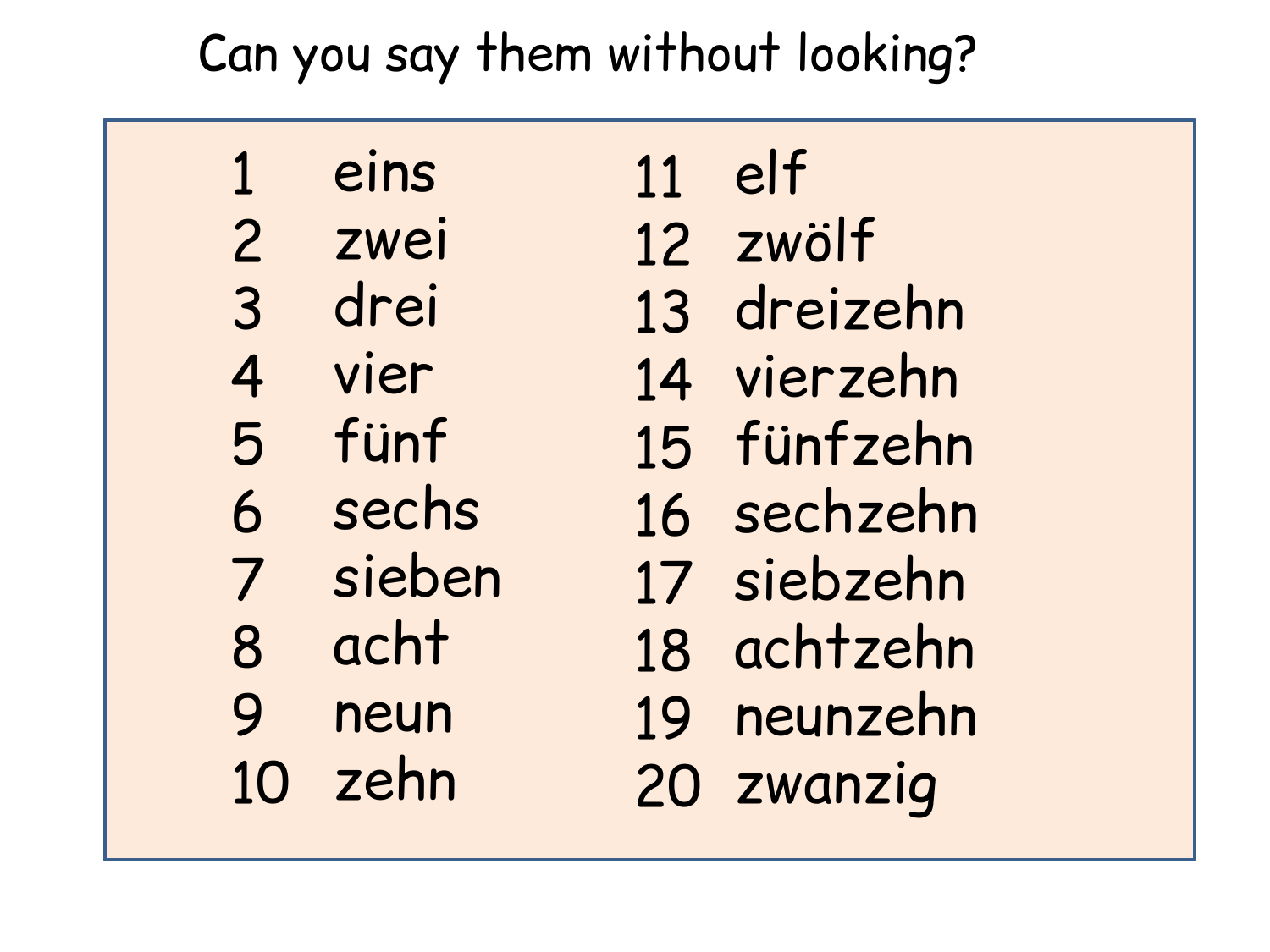

Can you say them without looking?

eins
zwei
drei
vier
fünf
sechs
sieben
acht
neun
zehn
1
2
3
4
5
6
7
8
9
10
elf
zwölf
dreizehn
vierzehn
fünfzehn
sechzehn
siebzehn
achtzehn
neunzehn
zwanzig
11
12
13
14
15
16
17
18
19
20